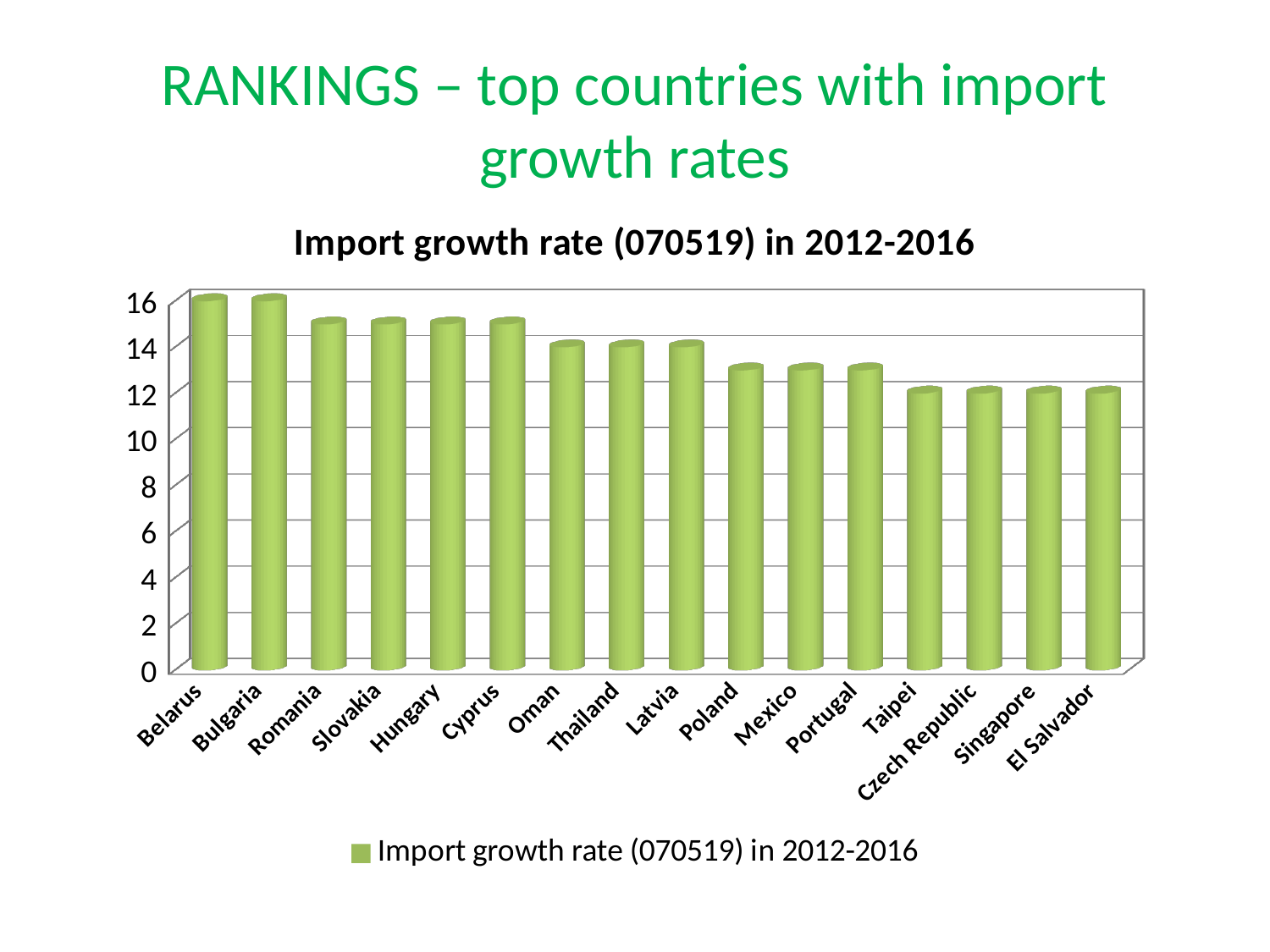

# RANKINGS – top countries with import growth rates

[unsupported chart]